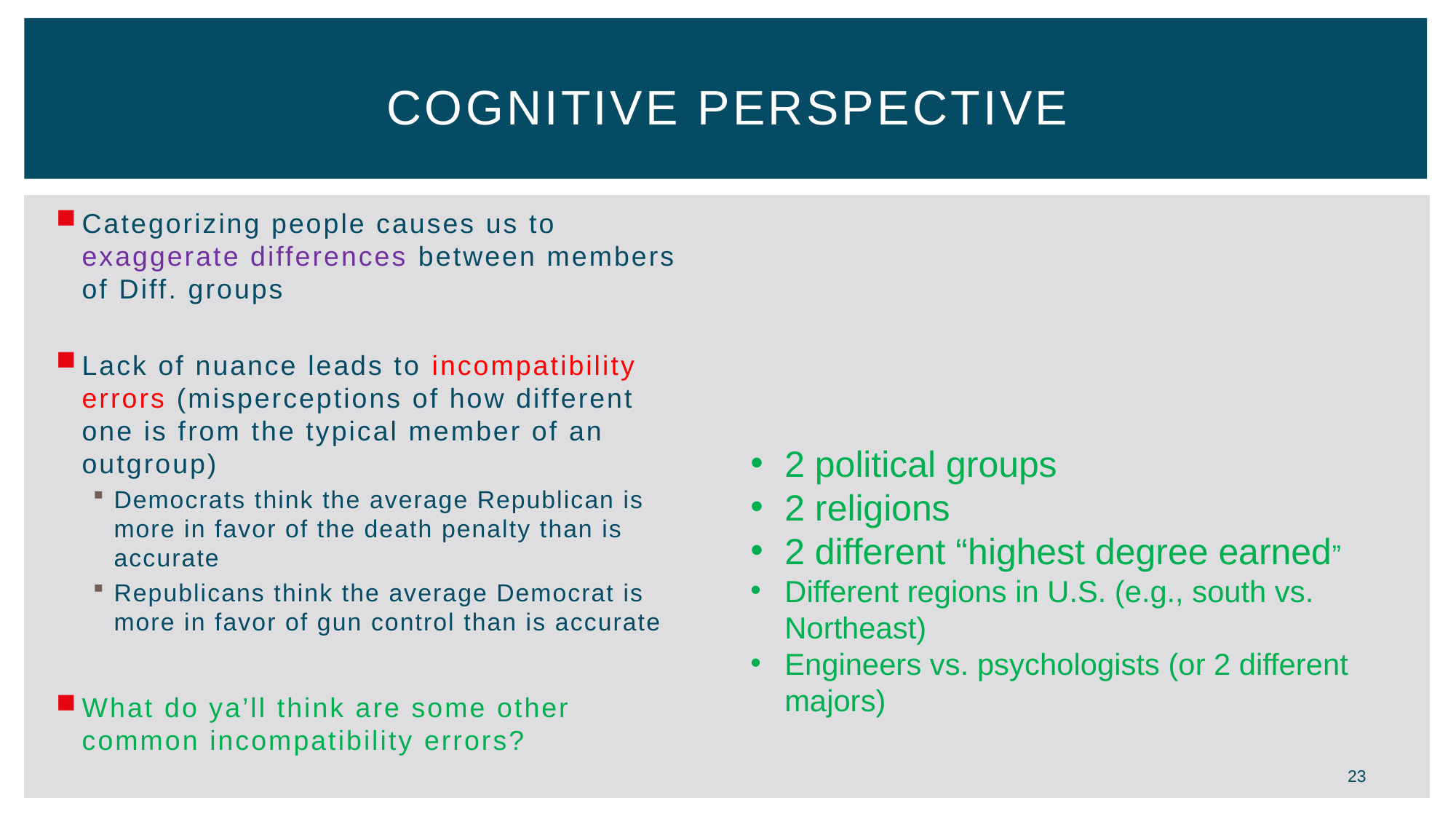

# Cognitive perspective

Categorizing people causes us to exaggerate differences between members of Diff. groups

Lack of nuance leads to incompatibility errors (misperceptions of how different one is from the typical member of an outgroup)
Democrats think the average Republican is more in favor of the death penalty than is accurate
Republicans think the average Democrat is more in favor of gun control than is accurate

What do ya’ll think are some other common incompatibility errors?

2 political groups
2 religions
2 different “highest degree earned”
Different regions in U.S. (e.g., south vs. Northeast)
Engineers vs. psychologists (or 2 different majors)

23